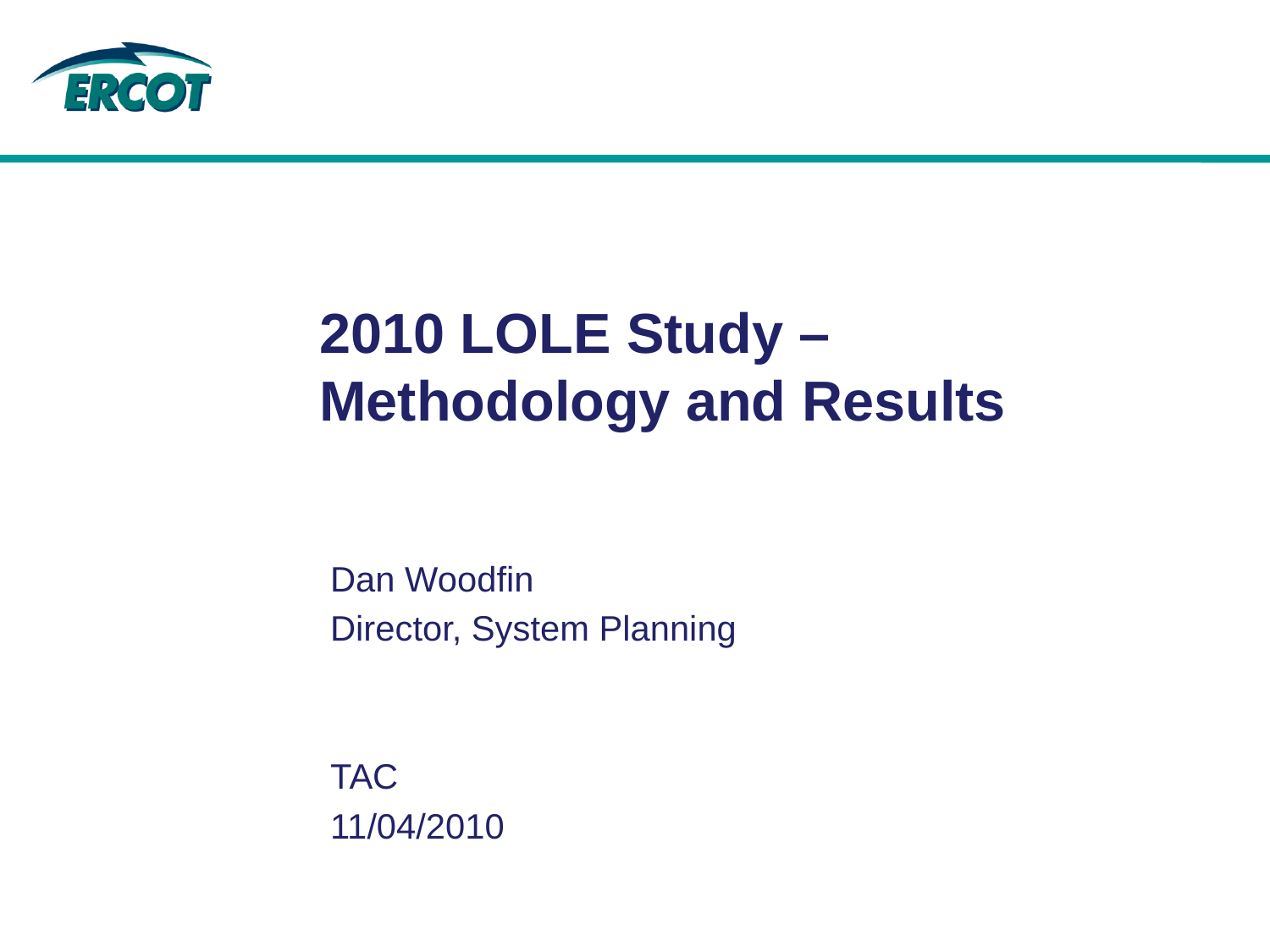

# 2010 LOLE Study – Methodology and Results
Dan Woodfin
Director, System Planning

TAC
11/04/2010